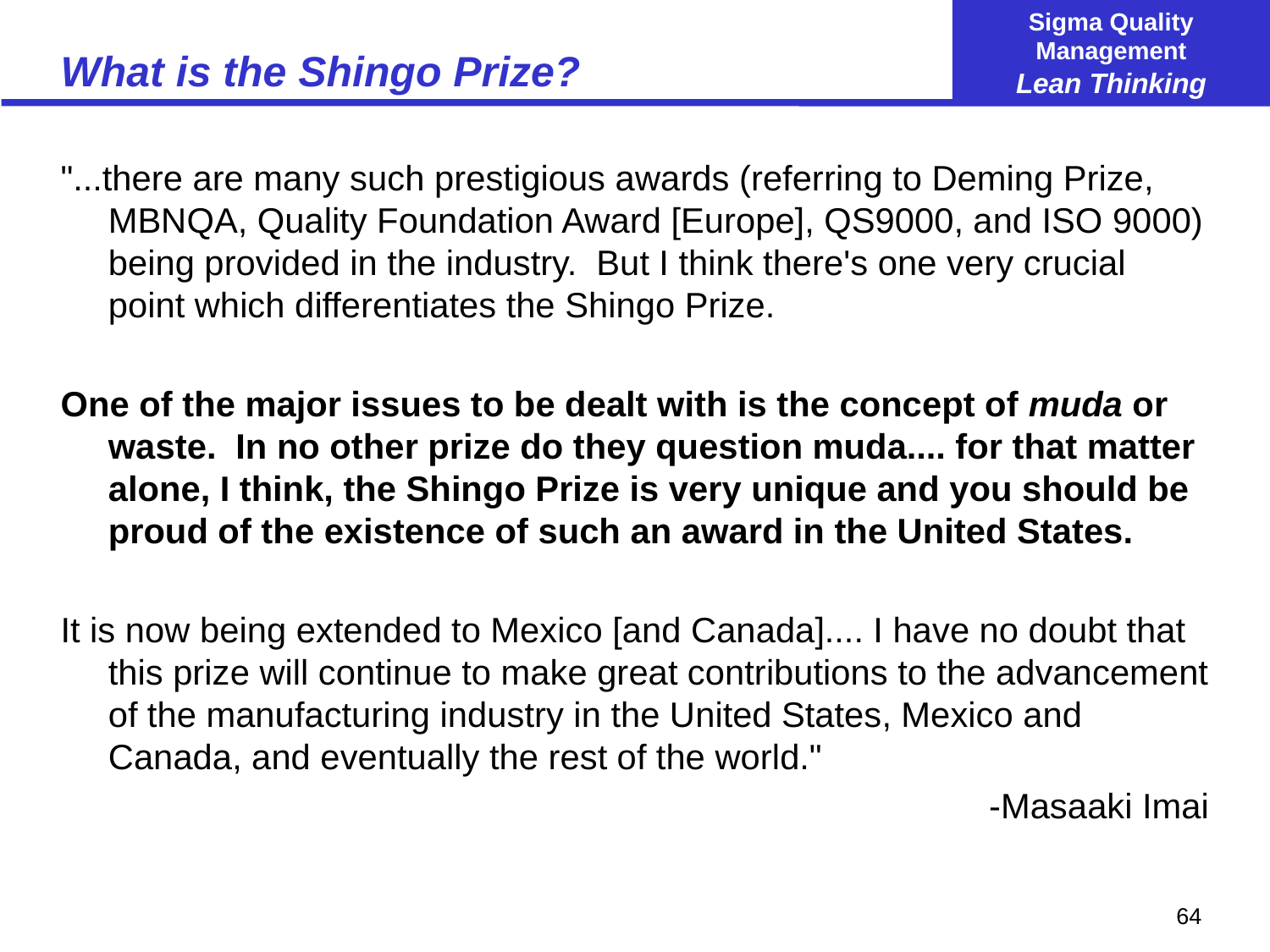

# What is the Shingo Prize?
"...there are many such prestigious awards (referring to Deming Prize, MBNQA, Quality Foundation Award [Europe], QS9000, and ISO 9000) being provided in the industry.  But I think there's one very crucial point which differentiates the Shingo Prize.

One of the major issues to be dealt with is the concept of muda or waste.  In no other prize do they question muda.... for that matter alone, I think, the Shingo Prize is very unique and you should be proud of the existence of such an award in the United States.

It is now being extended to Mexico [and Canada].... I have no doubt that this prize will continue to make great contributions to the advancement of the manufacturing industry in the United States, Mexico and Canada, and eventually the rest of the world."
					-Masaaki Imai